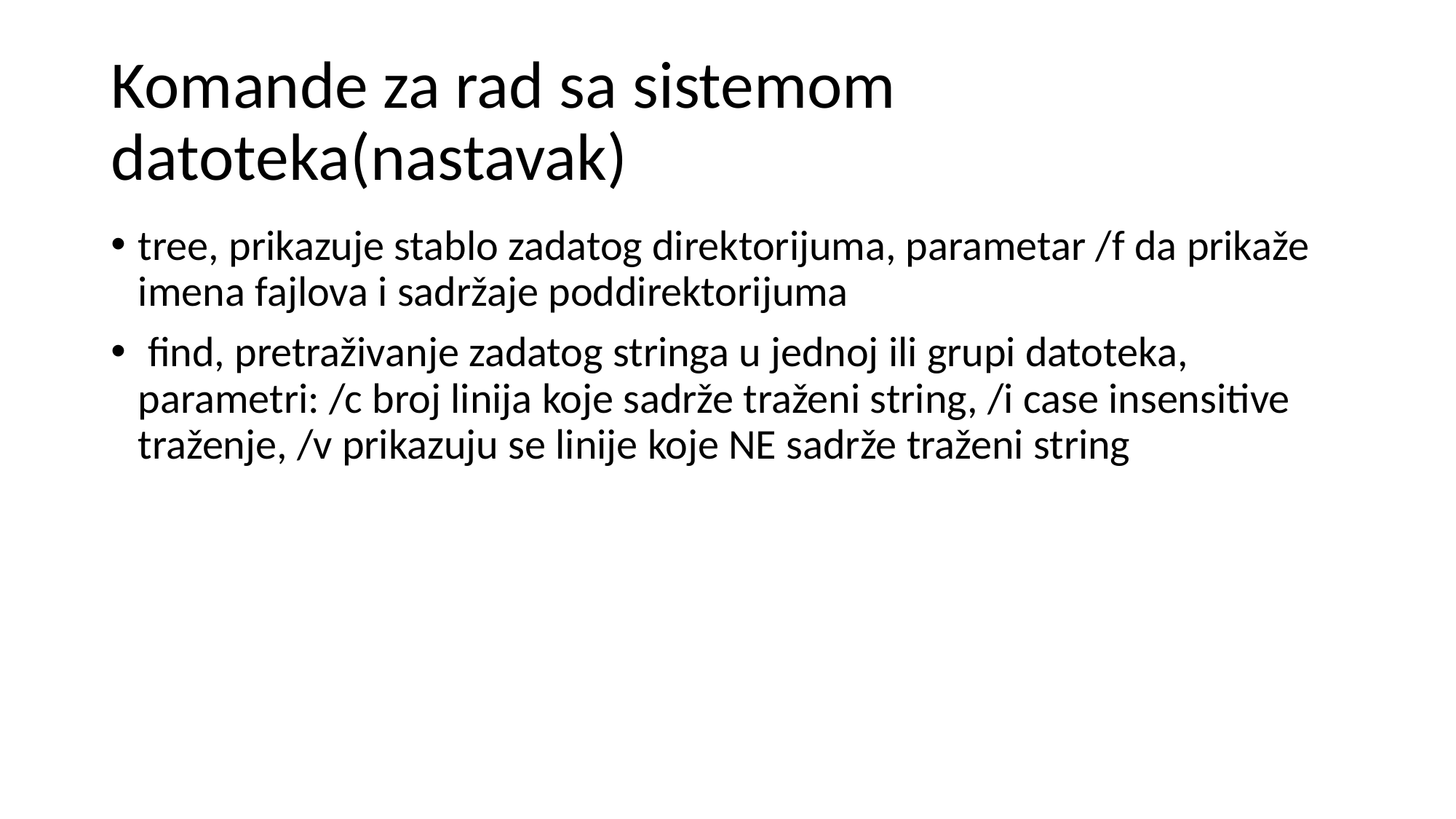

# Komande za rad sa sistemom datoteka(nastavak)
tree, prikazuje stablo zadatog direktorijuma, parametar /f da prikaže imena fajlova i sadržaje poddirektorijuma
 find, pretraživanje zadatog stringa u jednoj ili grupi datoteka, parametri: /c broj linija koje sadrže traženi string, /i case insensitive traženje, /v prikazuju se linije koje NE sadrže traženi string